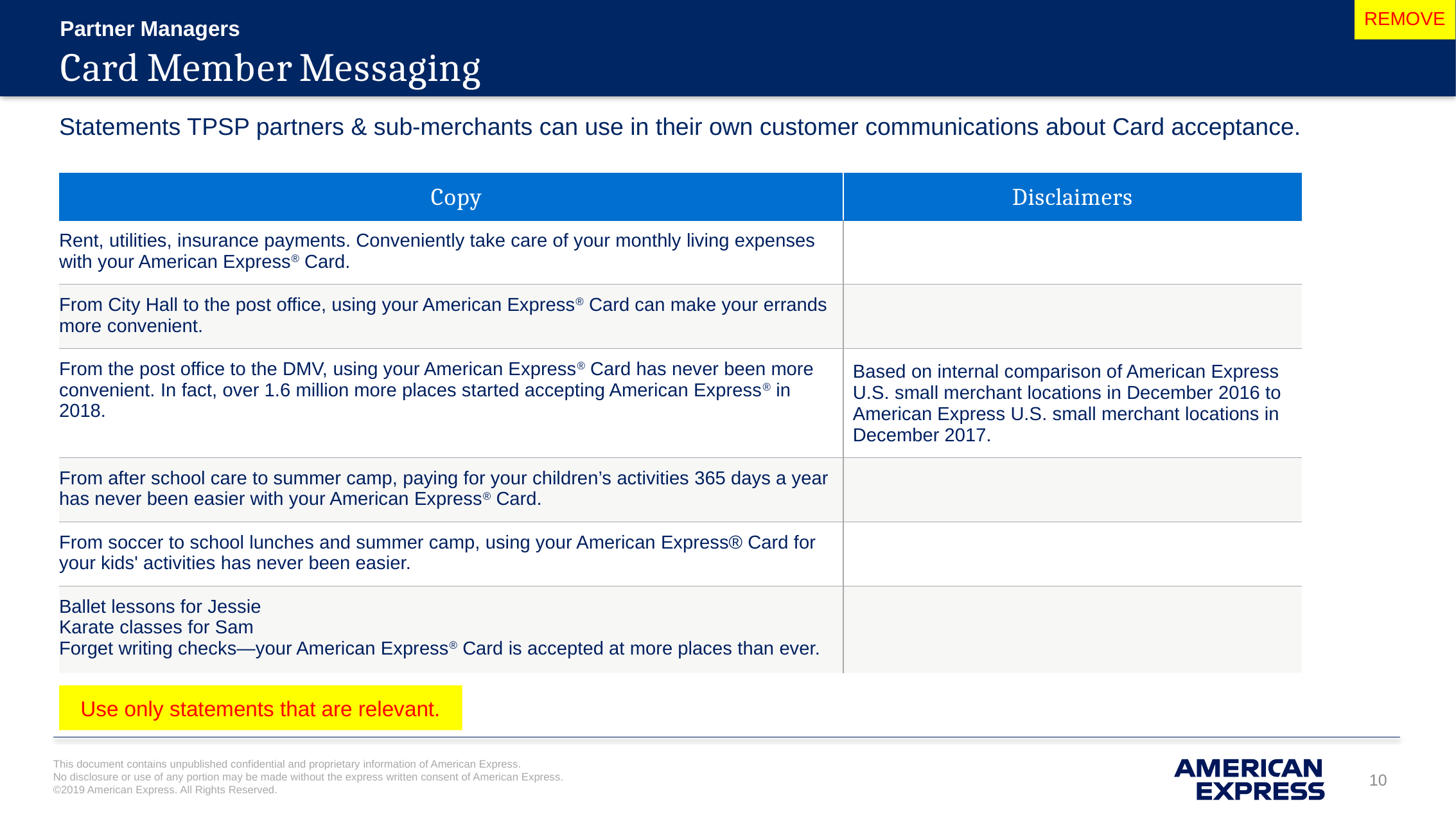

# Card Member Messaging
Statements TPSP partners & sub-merchants can use in their own customer communications about Card acceptance.
| Copy | Disclaimers |
| --- | --- |
| Rent, utilities, insurance payments. Conveniently take care of your monthly living expenses with your American Express® Card. |  |
| From City Hall to the post office, using your American Express® Card can make your errands more convenient. |  |
| From the post office to the DMV, using your American Express® Card has never been more convenient. In fact, over 1.6 million more places started accepting American Express® in 2018. | Based on internal comparison of American Express U.S. small merchant locations in December 2016 to American Express U.S. small merchant locations in December 2017. |
| From after school care to summer camp, paying for your children’s activities 365 days a year has never been easier with your American Express® Card. |  |
| From soccer to school lunches and summer camp, using your American Express® Card for your kids' activities has never been easier. |  |
| Ballet lessons for Jessie Karate classes for Sam Forget writing checks—your American Express® Card is accepted at more places than ever. |  |
Use only statements that are relevant.